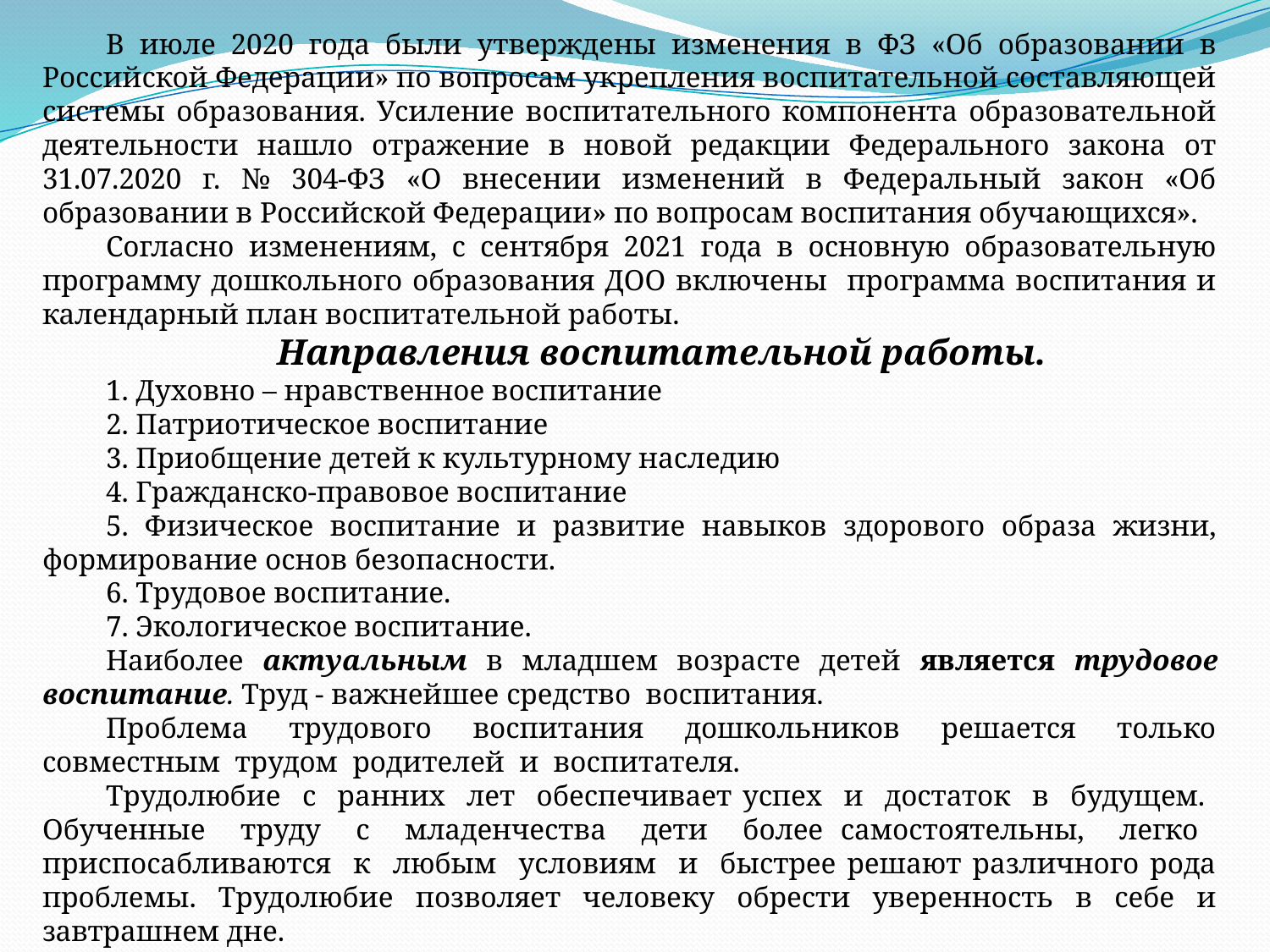

В июле 2020 года были утверждены изменения в ФЗ «Об образовании в Российской Федерации» по вопросам укрепления воспитательной составляющей системы образования. Усиление воспитательного компонента образовательной деятельности нашло отражение в новой редакции Федерального закона от 31.07.2020 г. № 304-ФЗ «О внесении изменений в Федеральный закон «Об образовании в Российской Федерации» по вопросам воспитания обучающихся».
Согласно изменениям, с сентября 2021 года в основную образовательную программу дошкольного образования ДОО включены  программа воспитания и календарный план воспитательной работы.
Направления воспитательной работы.
1. Духовно – нравственное воспитание
2. Патриотическое воспитание
3. Приобщение детей к культурному наследию
4. Гражданско-правовое воспитание
5. Физическое воспитание и развитие навыков здорового образа жизни, формирование основ безопасности.
6. Трудовое воспитание.
7. Экологическое воспитание.
Наиболее актуальным в младшем возрасте детей является трудовое воспитание. Труд - важнейшее средство  воспитания.
Проблема  трудового  воспитания  дошкольников  решается  только совместным  трудом  родителей  и  воспитателя.
Трудолюбие  с  ранних  лет  обеспечивает успех  и  достаток  в  будущем.  Обученные  труду  с  младенчества  дети  более самостоятельны,  легко  приспосабливаются  к  любым  условиям  и  быстрее решают различного рода проблемы. Трудолюбие позволяет человеку обрести уверенность в себе и завтрашнем дне.